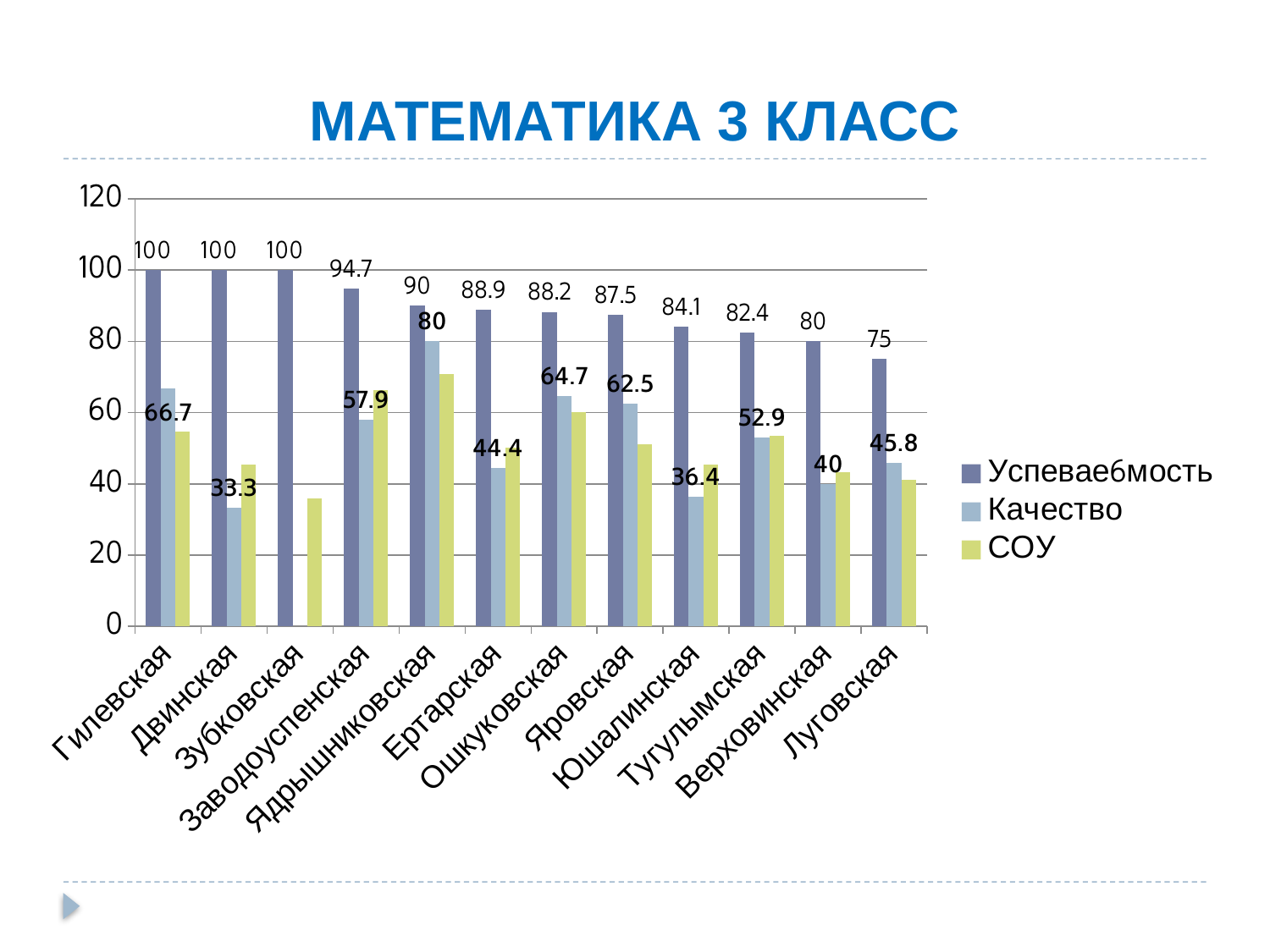

# МАТЕМАТИКА 3 КЛАСС

### Chart

| Category | Успевае6мость | Качество | СОУ |
|---|---|---|---|
| Гилевская | 100.0 | 66.7 | 54.7 |
| Двинская | 100.0 | 33.3 | 45.3 |
| Зубковская | 100.0 | None | 36.0 |
| Заводоуспенская | 94.7 | 57.9 | 66.3 |
| Ядрышниковская | 90.0 | 80.0 | 70.8 |
| Ертарская | 88.9 | 44.4 | 50.2 |
| Ошкуковская | 88.2 | 64.7 | 60.2 |
| Яровская | 87.5 | 62.5 | 51.0 |
| Юшалинская | 84.1 | 36.4 | 45.5 |
| Тугулымская | 82.4 | 52.9 | 53.4 |
| Верховинская | 80.0 | 40.0 | 43.2 |
| Луговская | 75.0 | 45.8 | 41.2 |